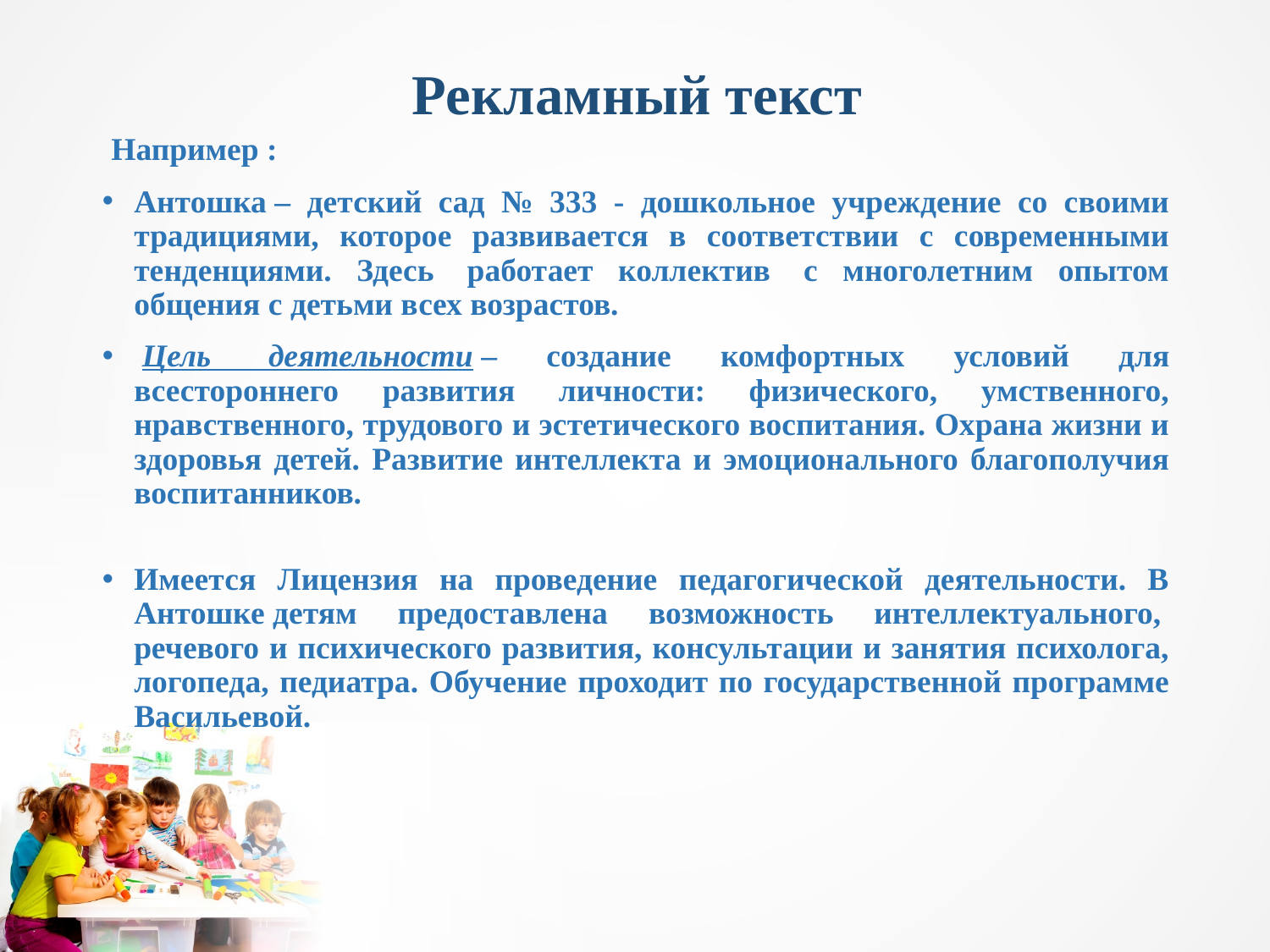

# Рекламный текст
 Например :
Антошка – детский сад № 333 - дошкольное учреждение со своими традициями, которое развивается в соответствии с современными тенденциями. Здесь  работает коллектив  с многолетним опытом общения с детьми всех возрастов.
 Цель  деятельности – создание комфортных условий для всестороннего развития личности: физического, умственного, нравственного, трудового и эстетического воспитания. Охрана жизни и здоровья детей. Развитие интеллекта и эмоционального благополучия воспитанников.
Имеется Лицензия на проведение педагогической деятельности. В Антошке детям предоставлена возможность интеллектуального,  речевого и психического развития, консультации и занятия психолога, логопеда, педиатра. Обучение проходит по государственной программе Васильевой.